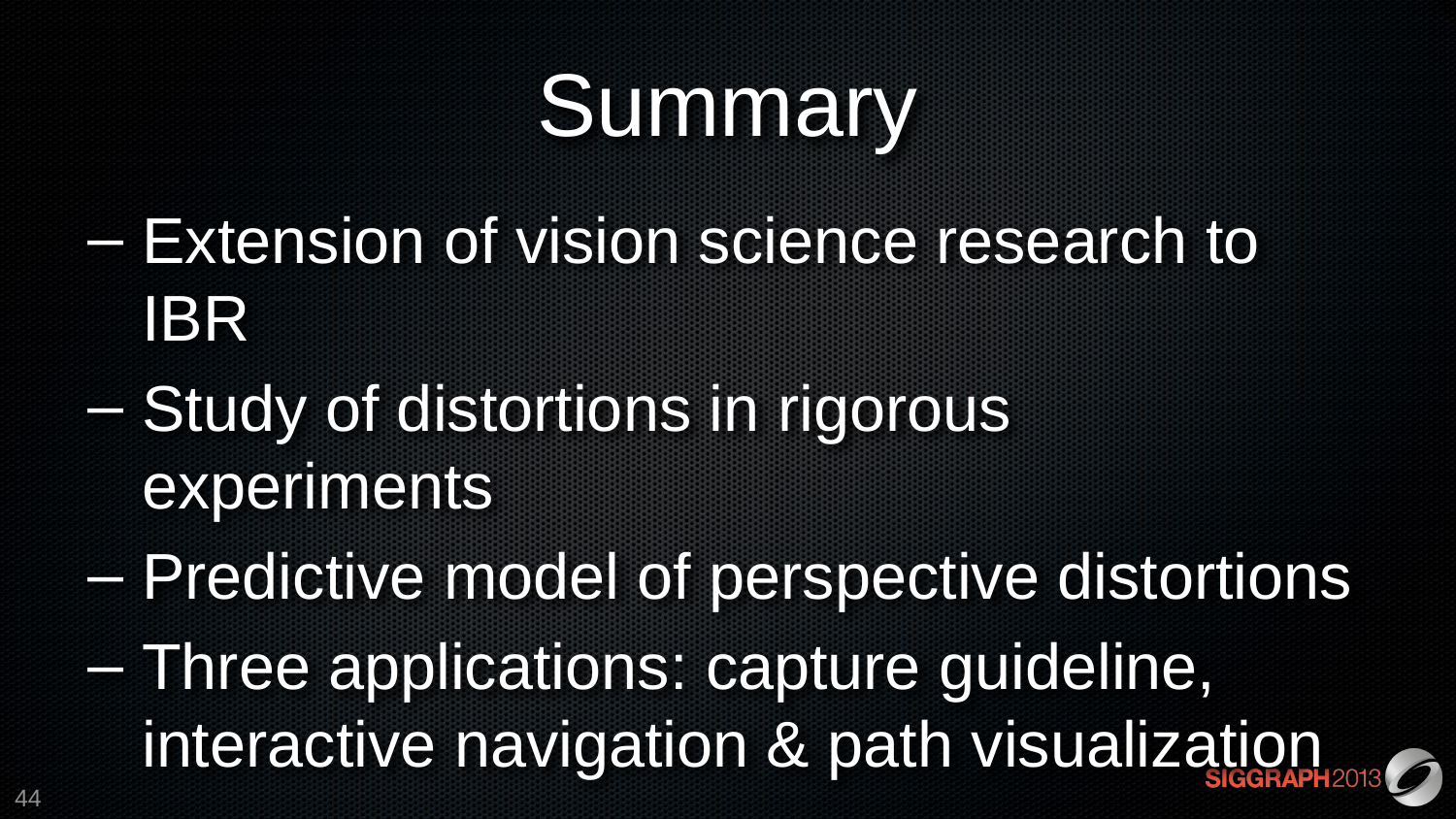

# Summary
Extension of vision science research to IBR
Study of distortions in rigorous experiments
Predictive model of perspective distortions
Three applications: capture guideline,
interactive navigation & path visualization
44